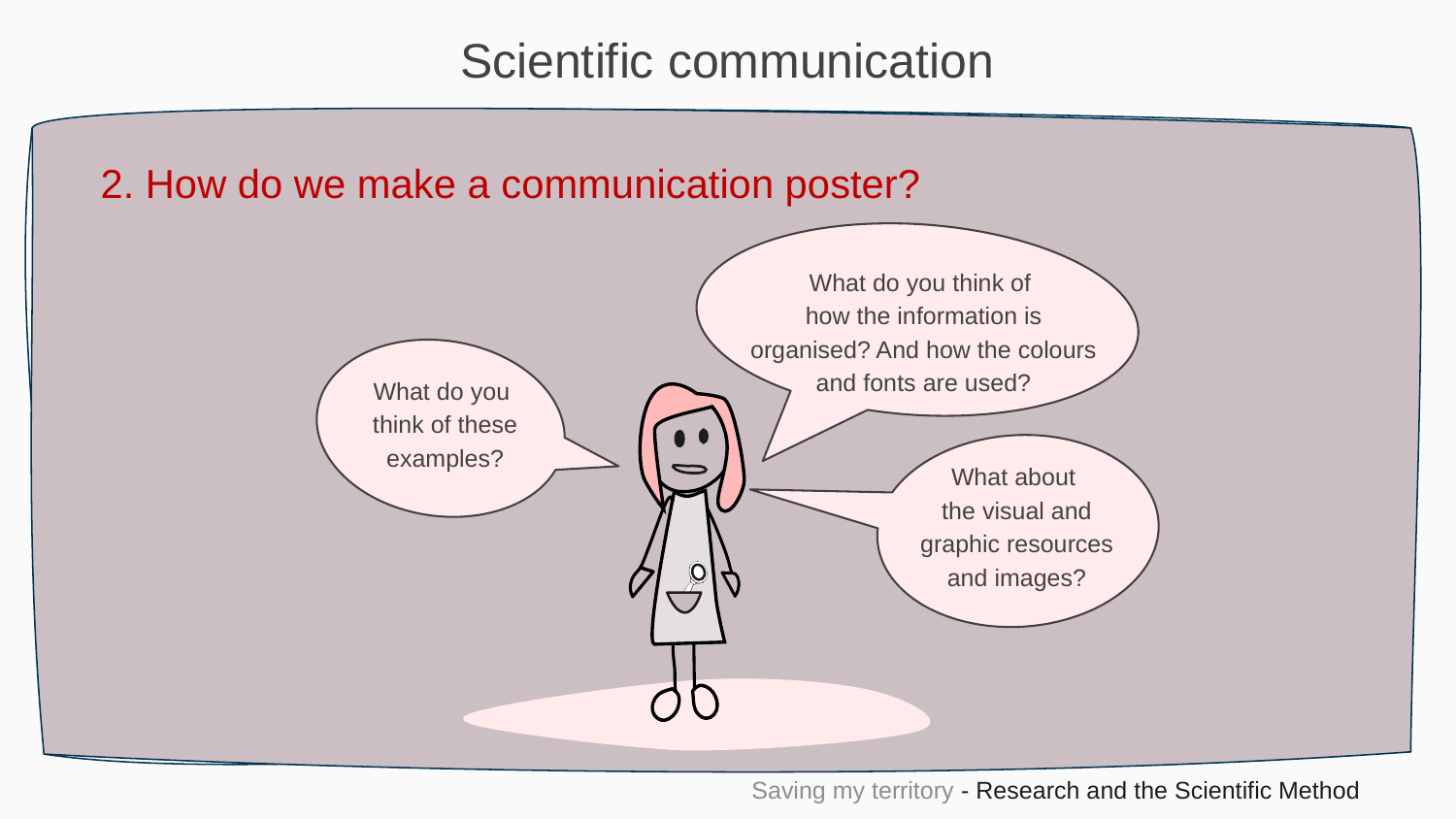

Scientific communication

2. How do we make a communication poster?

What do you think of
how the information is organised? And how the colours and fonts are used?

What do you
think of these examples?

What about
the visual and graphic resources and images?

Saving my territory - Research and the Scientific Method